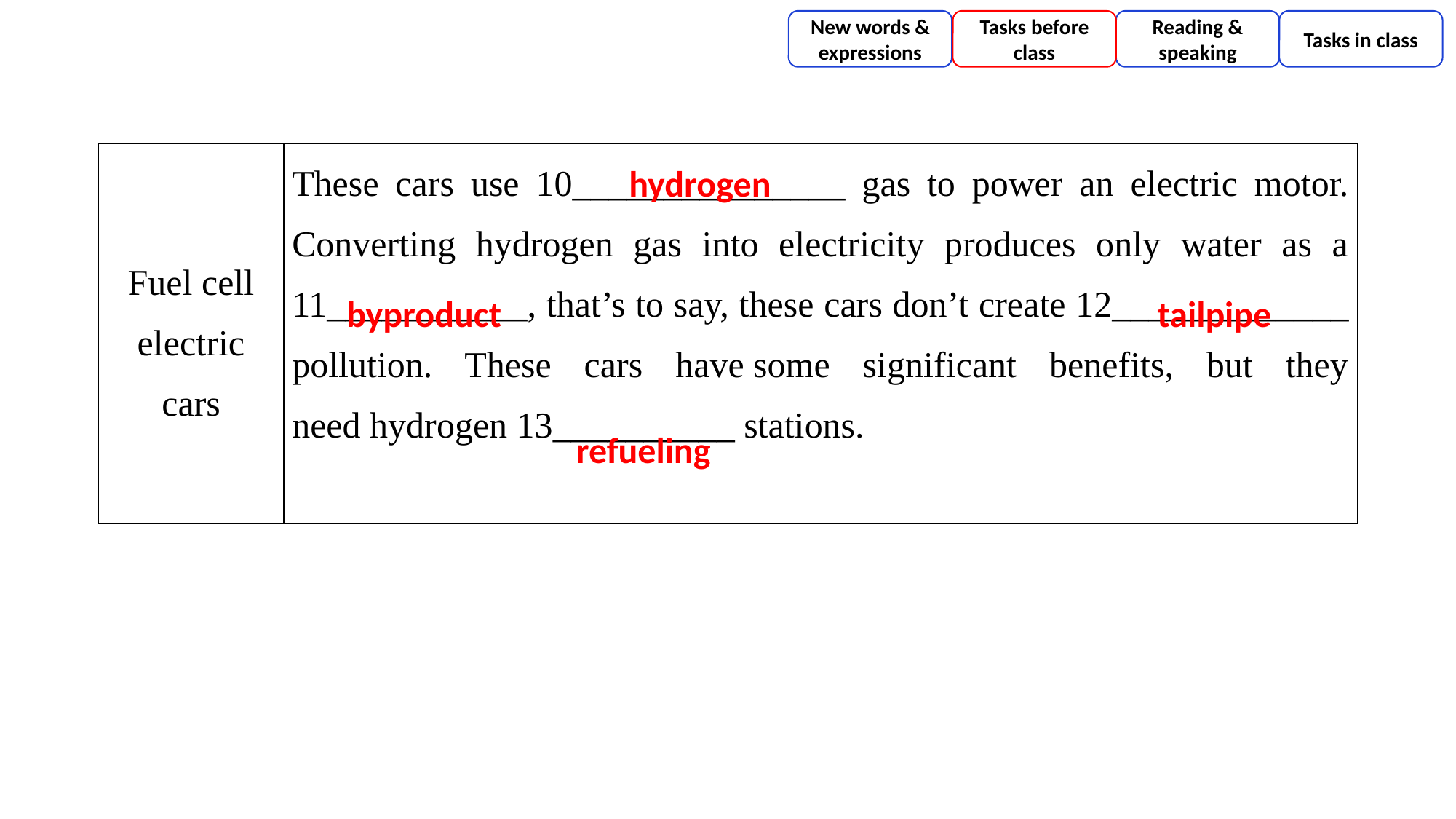

New words & expressions
Tasks before class
Reading & speaking
Tasks in class
| Fuel cell electric cars | These cars use 10\_\_\_\_\_\_\_\_\_\_\_\_\_\_\_ gas to power an electric motor. Converting hydrogen gas into electricity produces only water as a 11\_\_\_\_\_\_\_\_\_\_\_, that’s to say, these cars don’t create 12\_\_\_\_\_\_\_\_\_\_\_\_\_ pollution. These cars have some significant benefits, but they need hydrogen 13\_\_\_\_\_\_\_\_\_\_ stations. |
| --- | --- |
hydrogen
byproduct
tailpipe
refueling